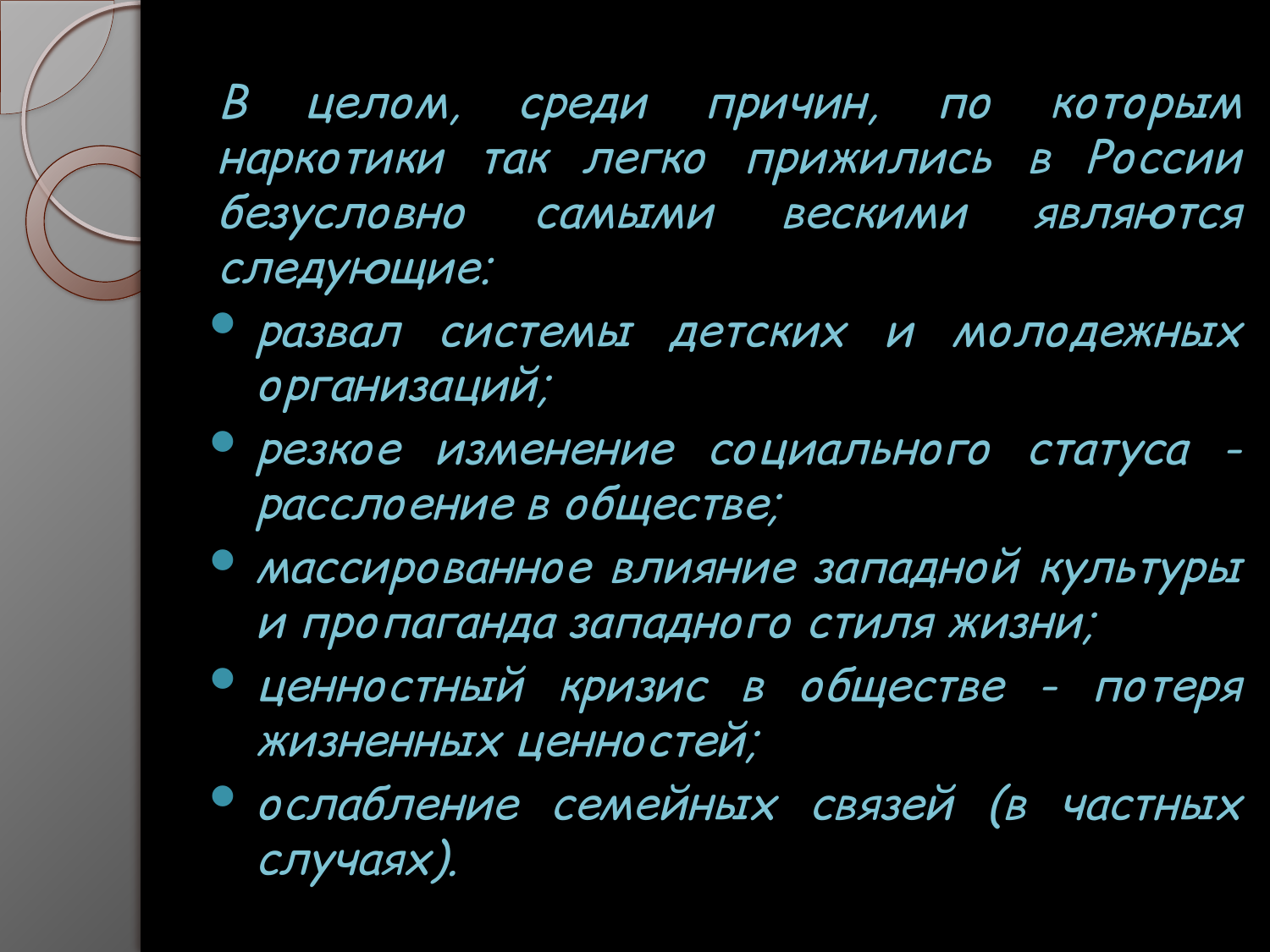

В целом, среди причин, по которым наркотики так легко прижились в России безусловно самыми вескими являются следующие:
развал системы детских и молодежных организаций;
резкое изменение социального статуса - расслоение в обществе;
массированное влияние западной культуры и пропаганда западного стиля жизни;
ценностный кризис в обществе - потеря жизненных ценностей;
ослабление семейных связей (в частных случаях).